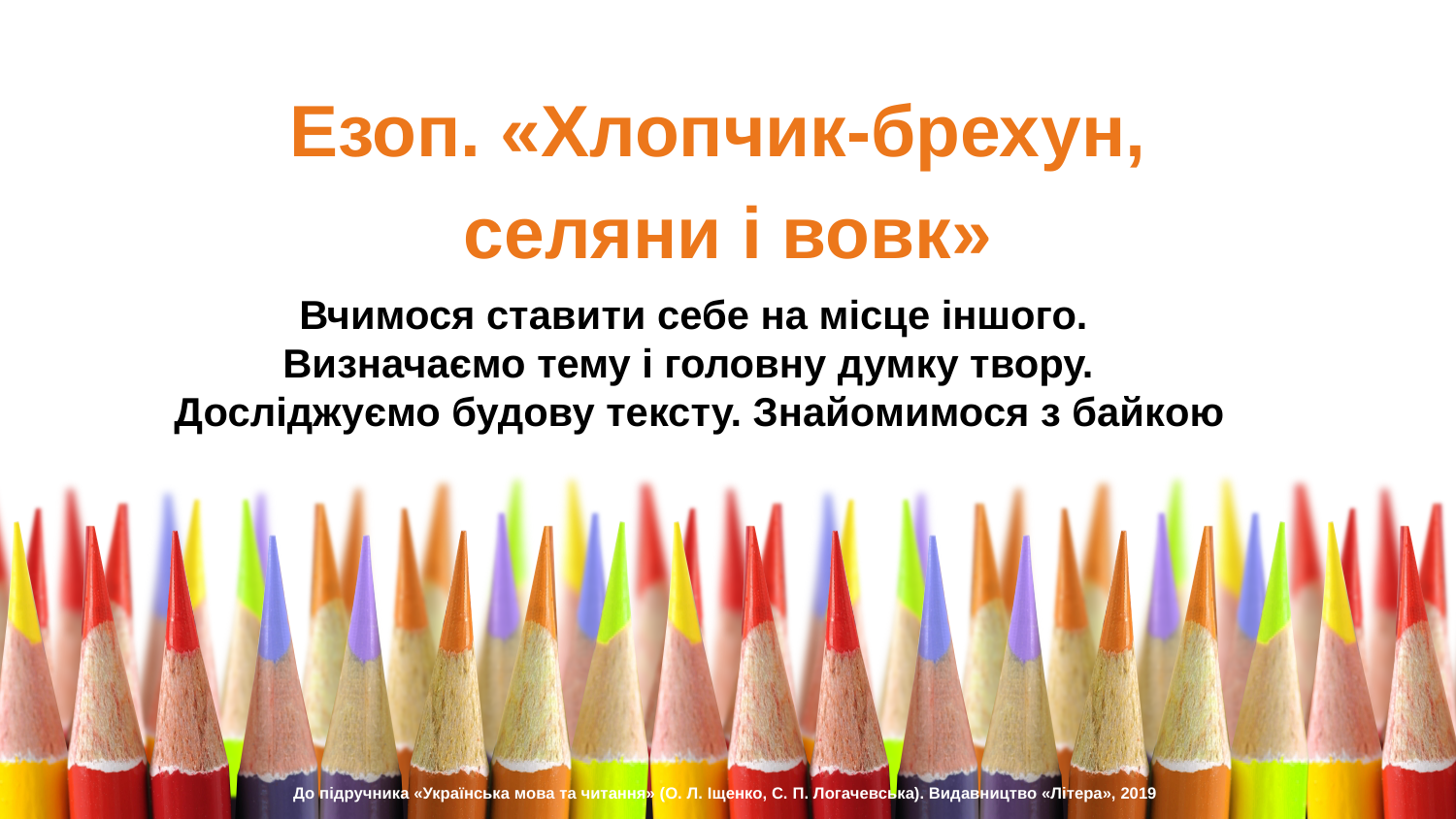

Езоп. «Хлопчик-брехун,
селяни і вовк»

Вчимося ставити себе на місце іншого.
Визначаємо тему і головну думку твору.
Досліджуємо будову тексту. Знайомимося з байкою

До підручника «Українська мова та читання» (О. Л. Іщенко, С. П. Логачевська). Видавництво «Літера», 2019